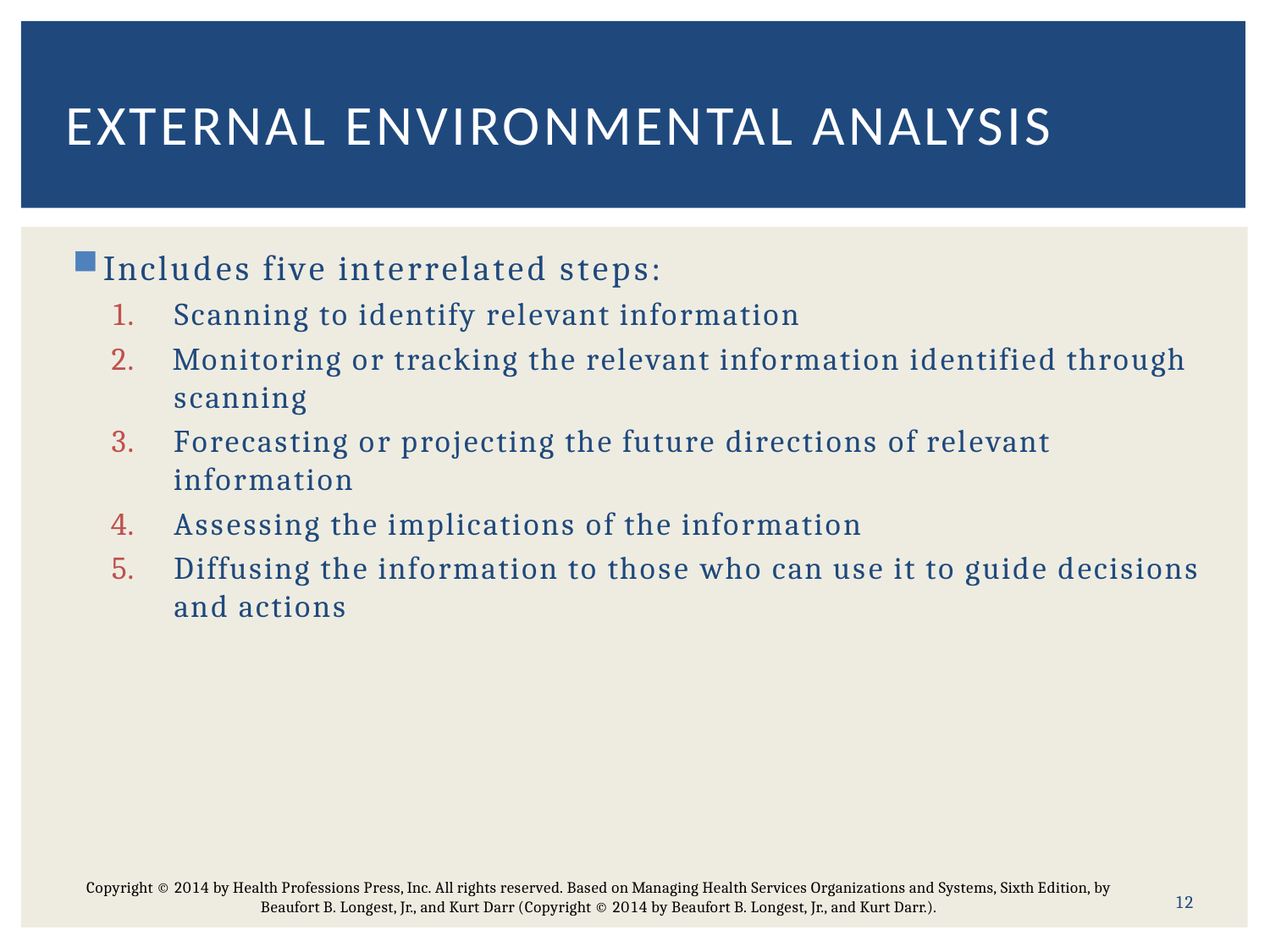

# External environmentAl analysis
Includes five interrelated steps:
Scanning to identify relevant information
Monitoring or tracking the relevant information identified through scanning
Forecasting or projecting the future directions of relevant   information
Assessing the implications of the information
Diffusing the information to those who can use it to guide decisions and actions

12